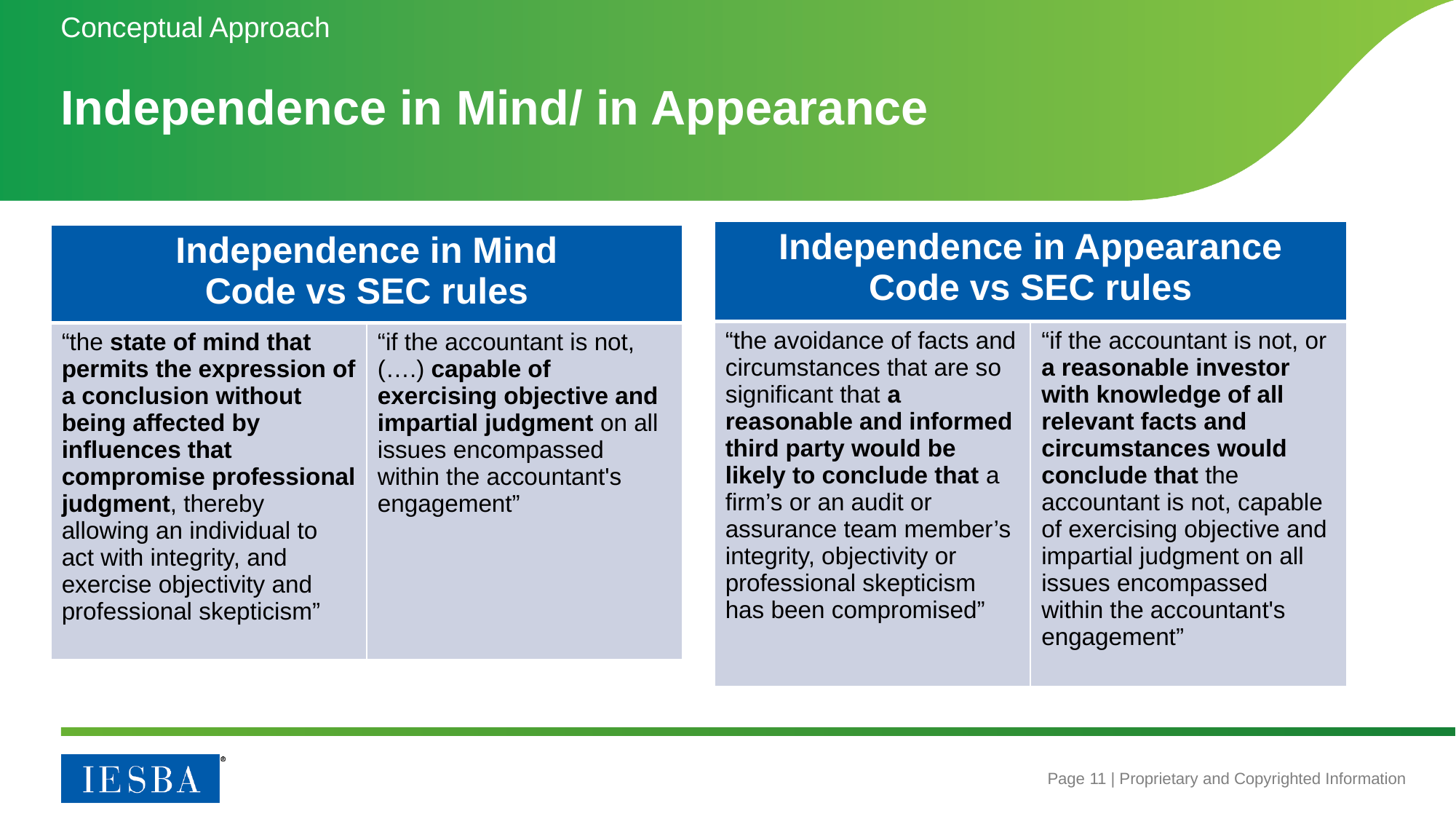

Conceptual Approach

# Independence in Mind/ in Appearance
| Independence in Appearance Code vs SEC rules |  |
| --- | --- |
| “the avoidance of facts and circumstances that are so significant that a reasonable and informed third party would be likely to conclude that a firm’s or an audit or assurance team member’s integrity, objectivity or professional skepticism has been compromised” | “if the accountant is not, or a reasonable investor with knowledge of all relevant facts and circumstances would conclude that the accountant is not, capable of exercising objective and impartial judgment on all issues encompassed within the accountant's engagement” |
| Independence in Mind Code vs SEC rules |  |
| --- | --- |
| “the state of mind that permits the expression of a conclusion without being affected by influences that compromise professional judgment, thereby allowing an individual to act with integrity, and exercise objectivity and professional skepticism” | “if the accountant is not, (….) capable of exercising objective and impartial judgment on all issues encompassed within the accountant's engagement” |